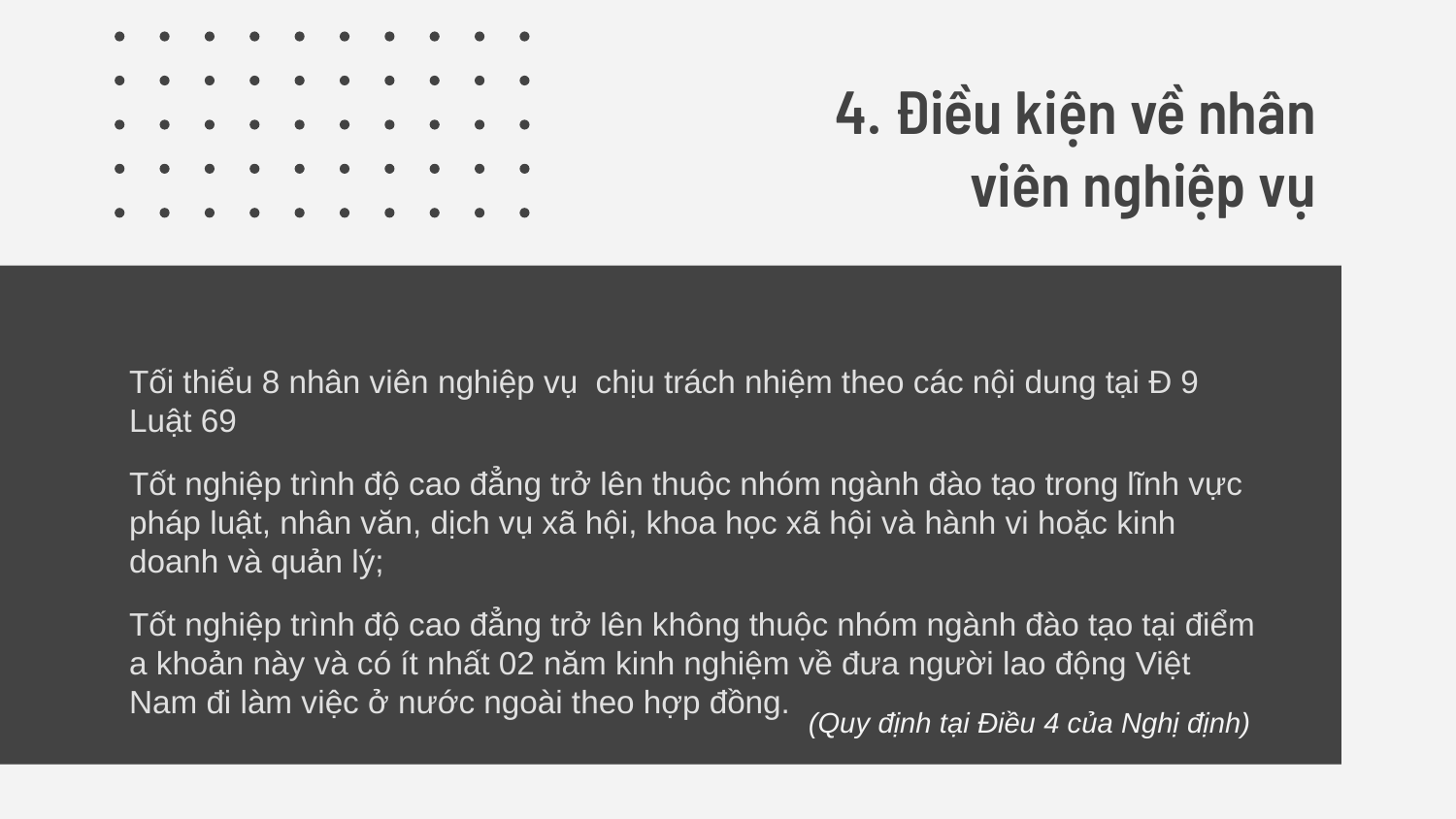

# 4. Điều kiện về nhân viên nghiệp vụ

Tối thiểu 8 nhân viên nghiệp vụ  chịu trách nhiệm theo các nội dung tại Đ 9 Luật 69
Tốt nghiệp trình độ cao đẳng trở lên thuộc nhóm ngành đào tạo trong lĩnh vực pháp luật, nhân văn, dịch vụ xã hội, khoa học xã hội và hành vi hoặc kinh doanh và quản lý;
Tốt nghiệp trình độ cao đẳng trở lên không thuộc nhóm ngành đào tạo tại điểm a khoản này và có ít nhất 02 năm kinh nghiệm về đưa người lao động Việt Nam đi làm việc ở nước ngoài theo hợp đồng.
(Quy định tại Điều 4 của Nghị định)